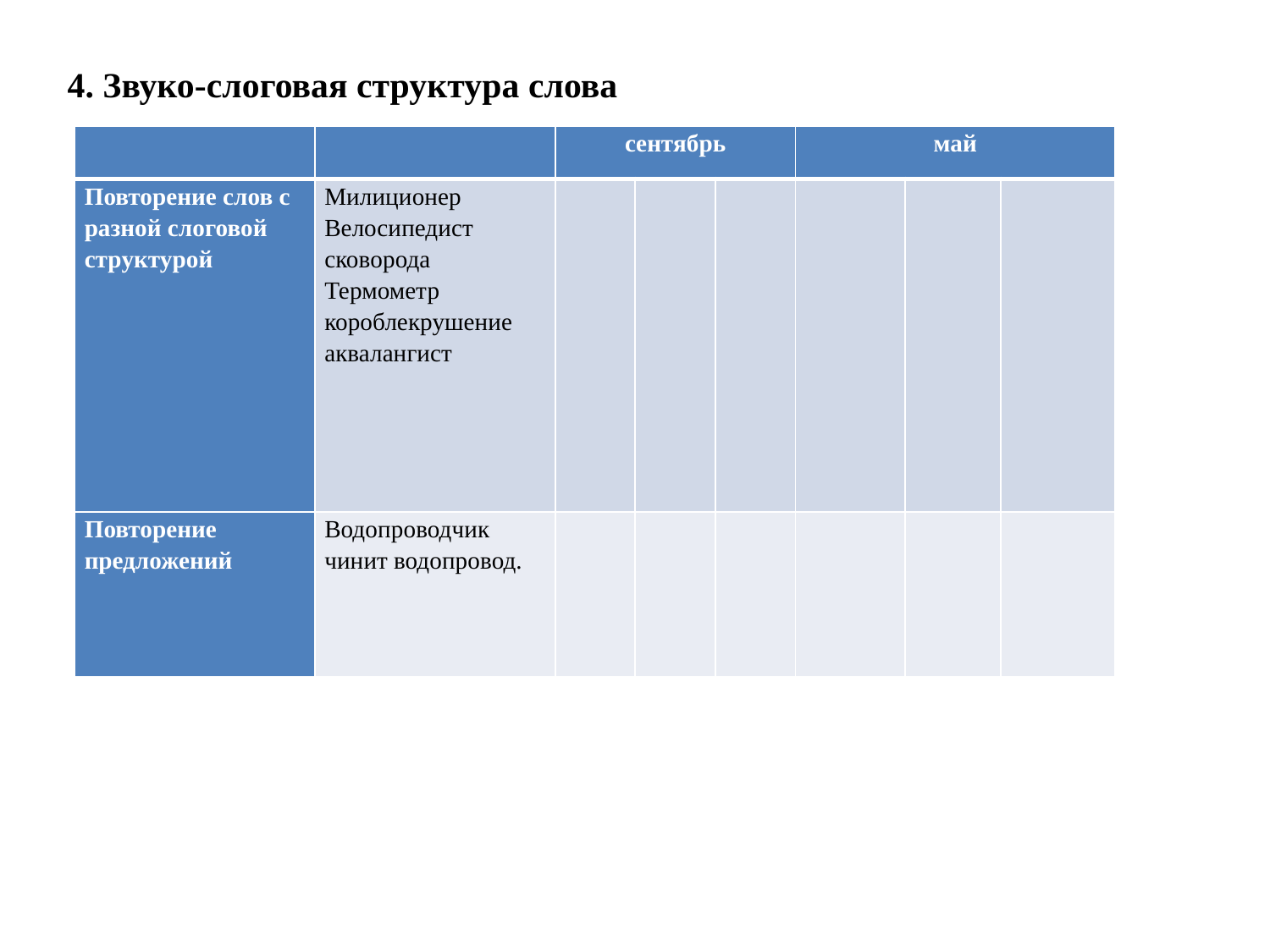

4. Звуко-слоговая структура слова
|  |  | сентябрь |  |  | май |  |  |
| --- | --- | --- | --- | --- | --- | --- | --- |
| Повторение слов с разной слоговой структурой | Милиционер Велосипедист сковорода Термометр короблекрушение аквалангист |  |  |  |  |  |  |
| Повторение предложений | Водопроводчик чинит водопровод. |  |  |  |  |  |  |